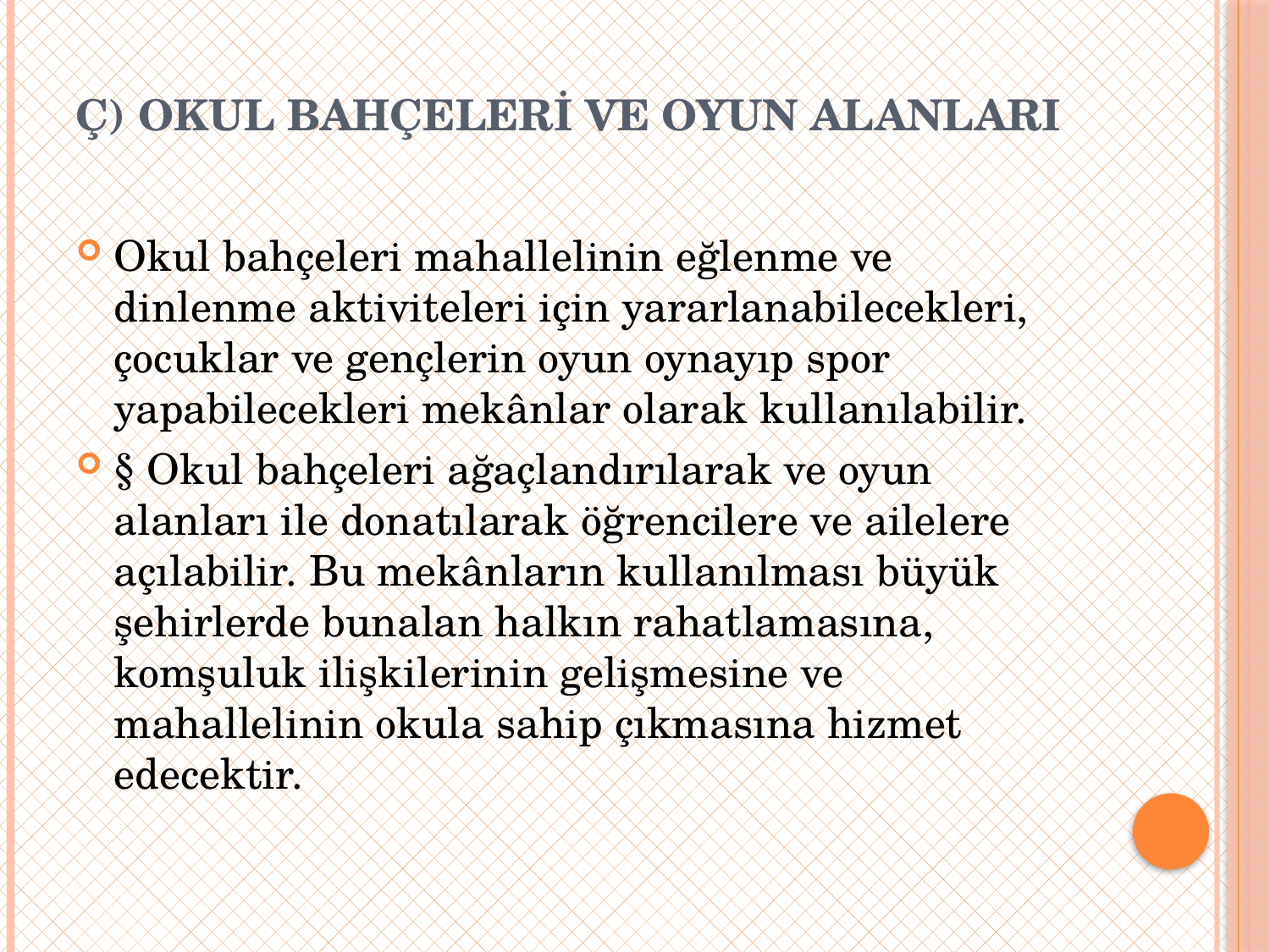

# ç) Okul Bahçeleri ve Oyun Alanları
Okul bahçeleri mahallelinin eğlenme ve dinlenme aktiviteleri için yararlanabilecekleri, çocuklar ve gençlerin oyun oynayıp spor yapabilecekleri mekânlar olarak kullanılabilir.
§ Okul bahçeleri ağaçlandırılarak ve oyun alanları ile donatılarak öğrencilere ve ailelere açılabilir. Bu mekânların kullanılması büyük şehirlerde bunalan halkın rahatlamasına, komşuluk ilişkilerinin gelişmesine ve mahallelinin okula sahip çıkmasına hizmet edecektir.